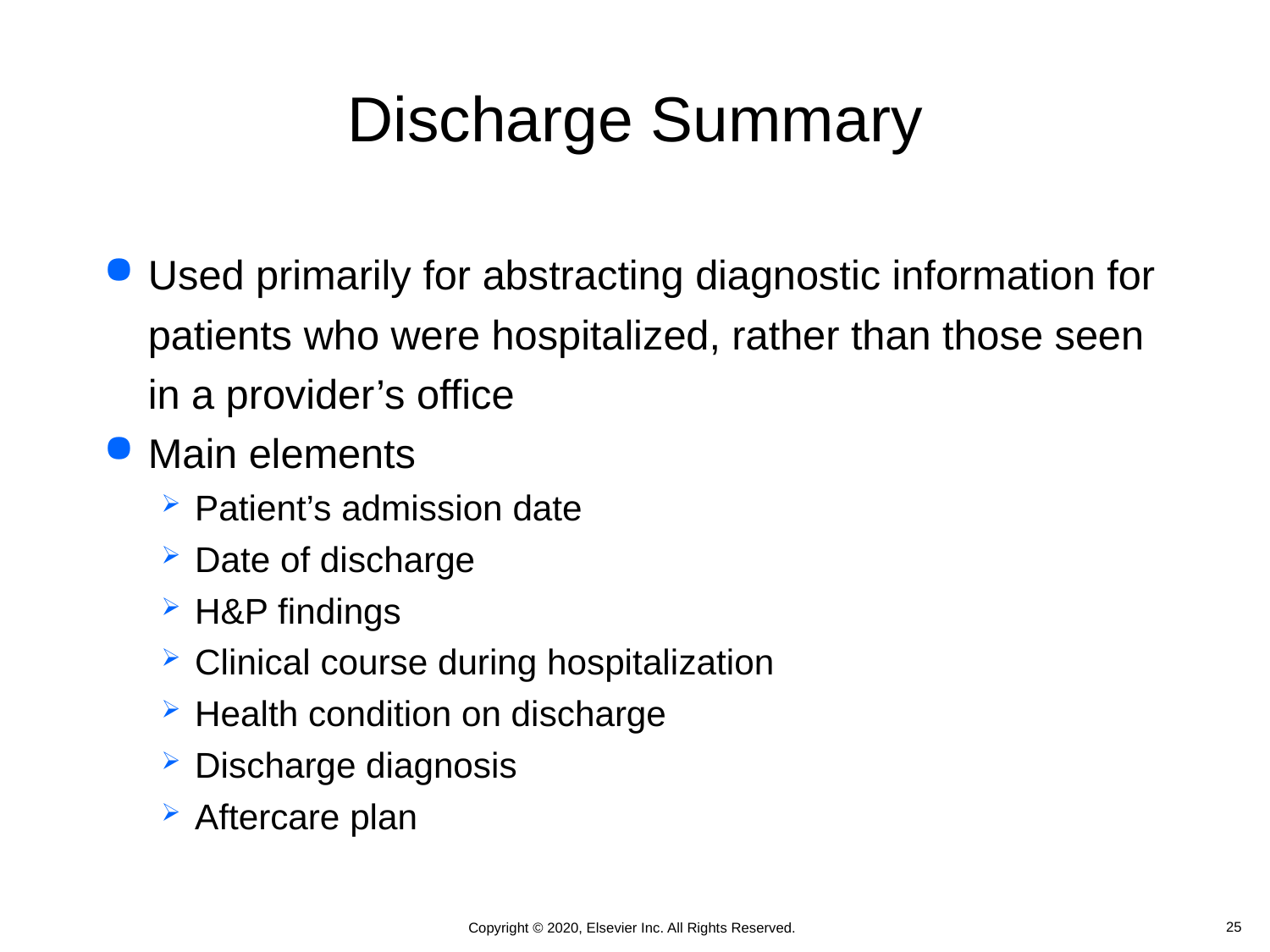

# Discharge Summary
Used primarily for abstracting diagnostic information for patients who were hospitalized, rather than those seen in a provider’s office
Main elements
Patient’s admission date
Date of discharge
H&P findings
Clinical course during hospitalization
Health condition on discharge
Discharge diagnosis
Aftercare plan

 25